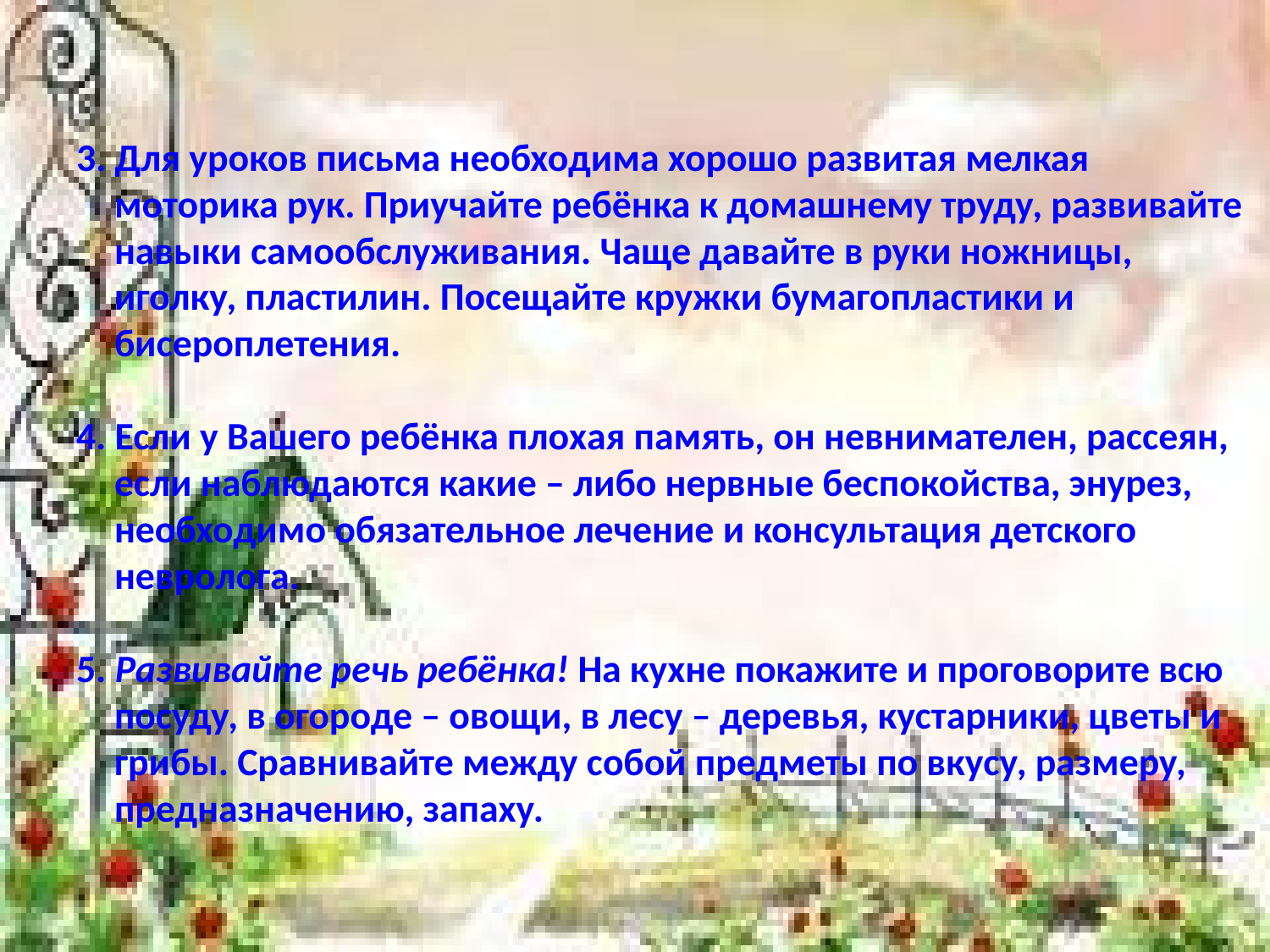

3. Для уроков письма необходима хорошо развитая мелкая моторика рук. Приучайте ребёнка к домашнему труду, развивайте навыки самообслуживания. Чаще давайте в руки ножницы, иголку, пластилин. Посещайте кружки бумагопластики и  бисероплетения.

4. Если у Вашего ребёнка плохая память, он невнимателен, рассеян, если наблюдаются какие – либо нервные беспокойства, энурез,  необходимо обязательное лечение и консультация детского невролога.

5. Развивайте речь ребёнка! На кухне покажите и проговорите всю посуду, в огороде – овощи, в лесу – деревья, кустарники, цветы и грибы. Сравнивайте между собой предметы по вкусу, размеру, предназначению, запаху.